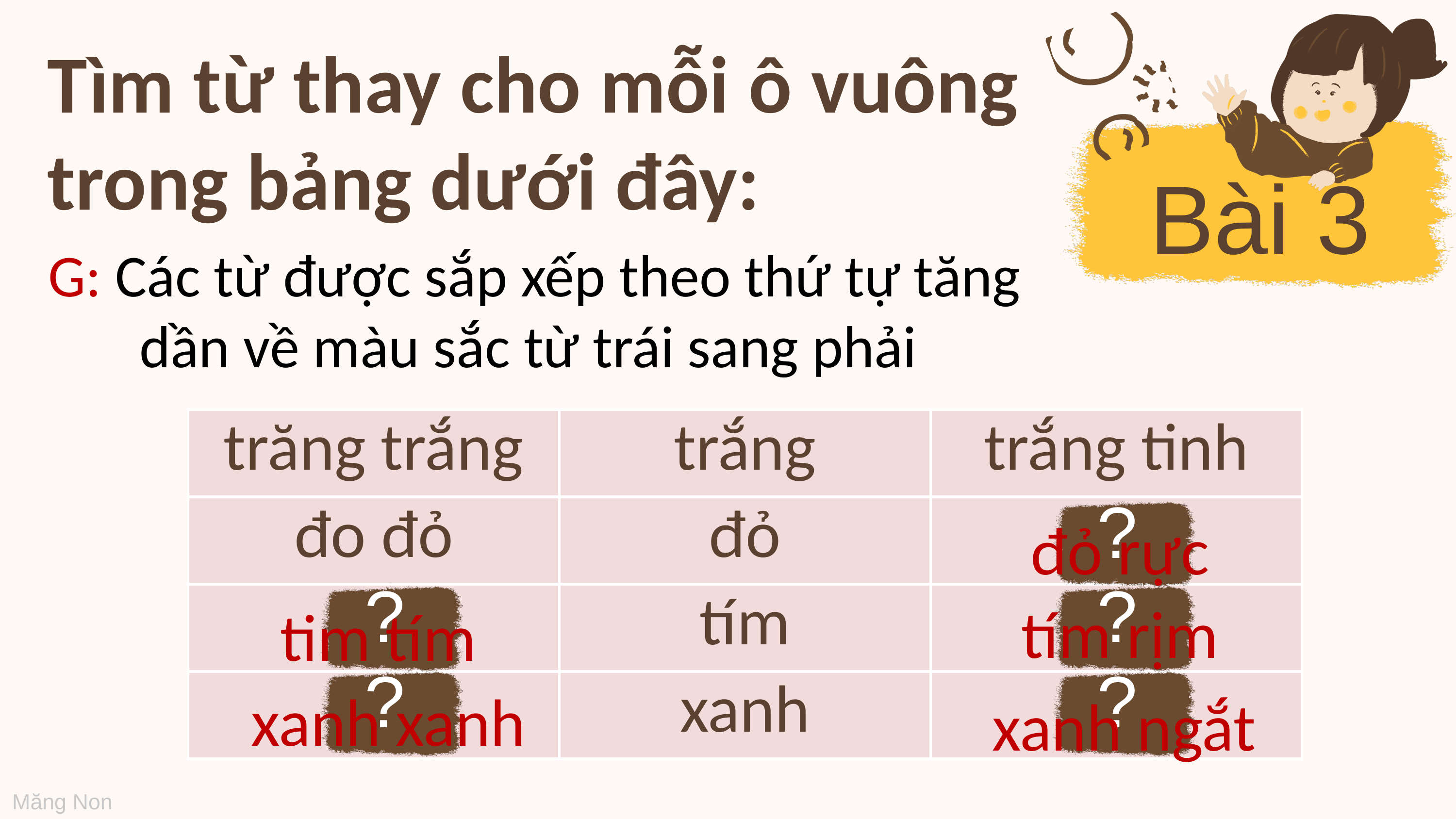

Tìm từ thay cho mỗi ô vuông trong bảng dưới đây:

Bài 3
G: Các từ được sắp xếp theo thứ tự tăng dần về màu sắc từ trái sang phải
| trăng trắng | trắng | trắng tinh |
| --- | --- | --- |
| đo đỏ | đỏ |  |
|  | tím |  |
|  | xanh |  |

?
đỏ rực

?

?
tím rịm
tim tím

?

?
xanh xanh
xanh ngắt